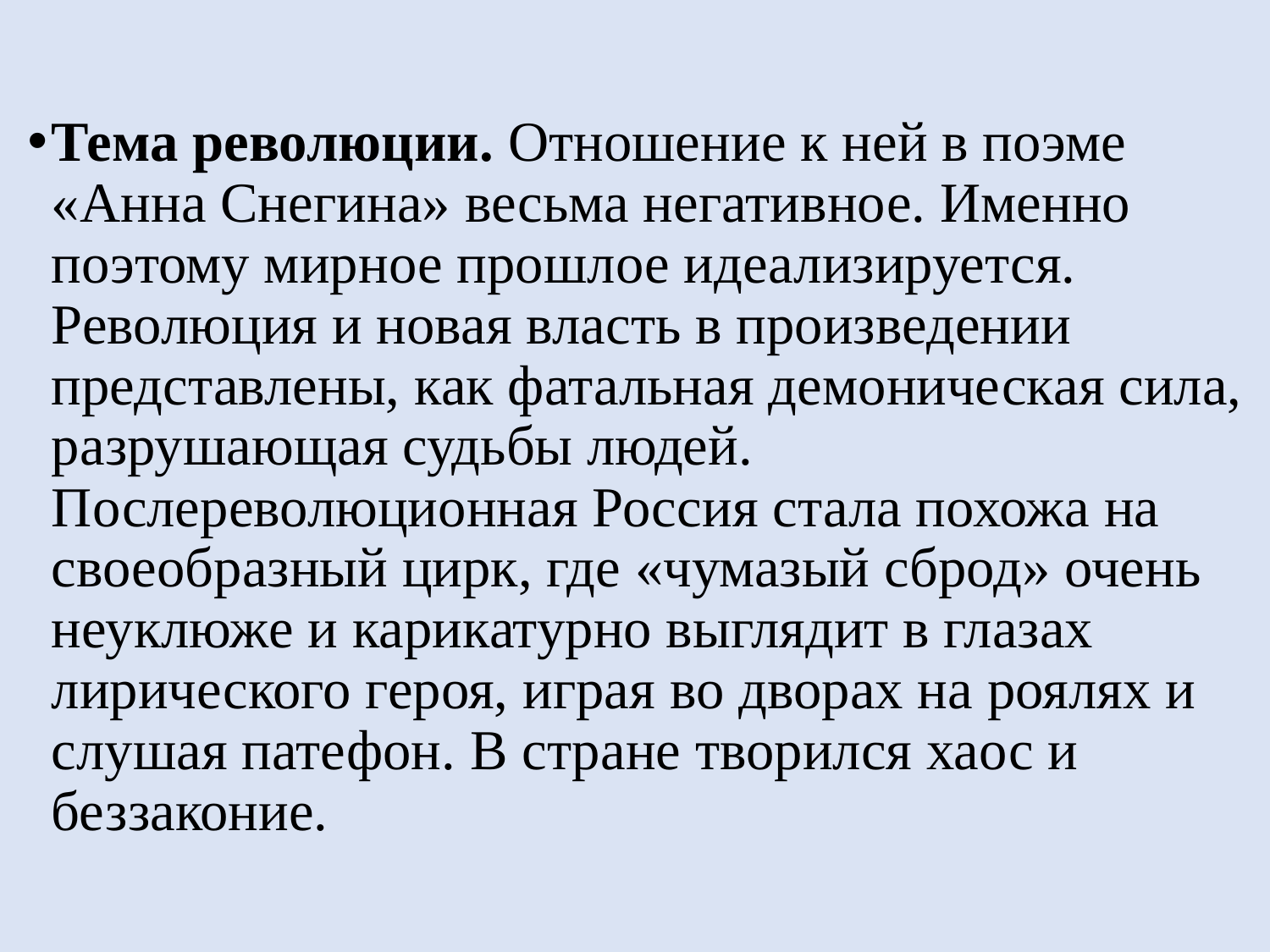

Тема революции. Отношение к ней в поэме «Анна Снегина» весьма негативное. Именно поэтому мирное прошлое идеализируется. Революция и новая власть в произведении представлены, как фатальная демоническая сила, разрушающая судьбы людей. Послереволюционная Россия стала похожа на своеобразный цирк, где «чумазый сброд» очень неуклюже и карикатурно выглядит в глазах лирического героя, играя во дворах на роялях и слушая патефон. В стране творился хаос и беззаконие.